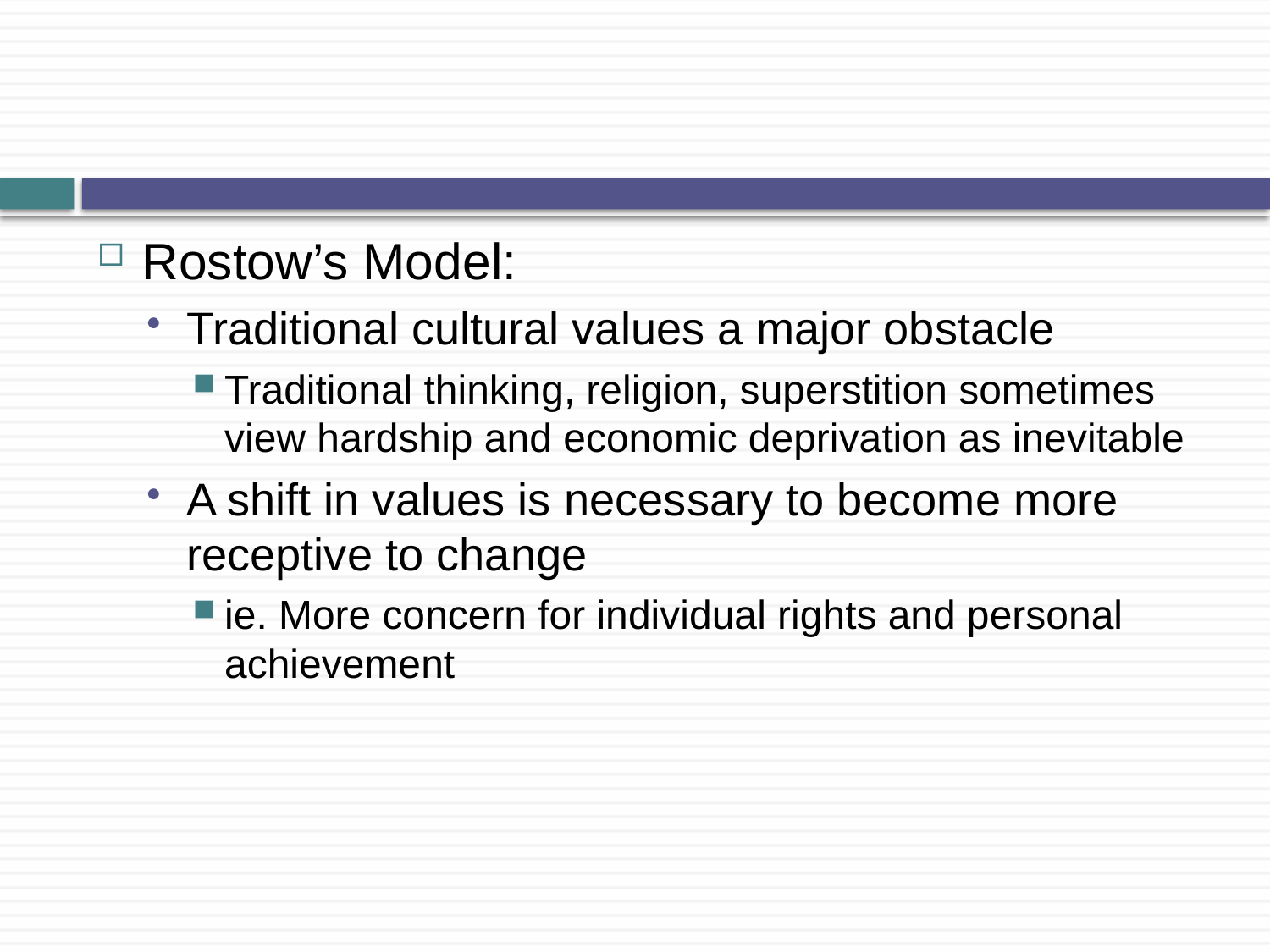

#
Rostow’s Model:
Traditional cultural values a major obstacle
Traditional thinking, religion, superstition sometimes view hardship and economic deprivation as inevitable
A shift in values is necessary to become more receptive to change
ie. More concern for individual rights and personal achievement